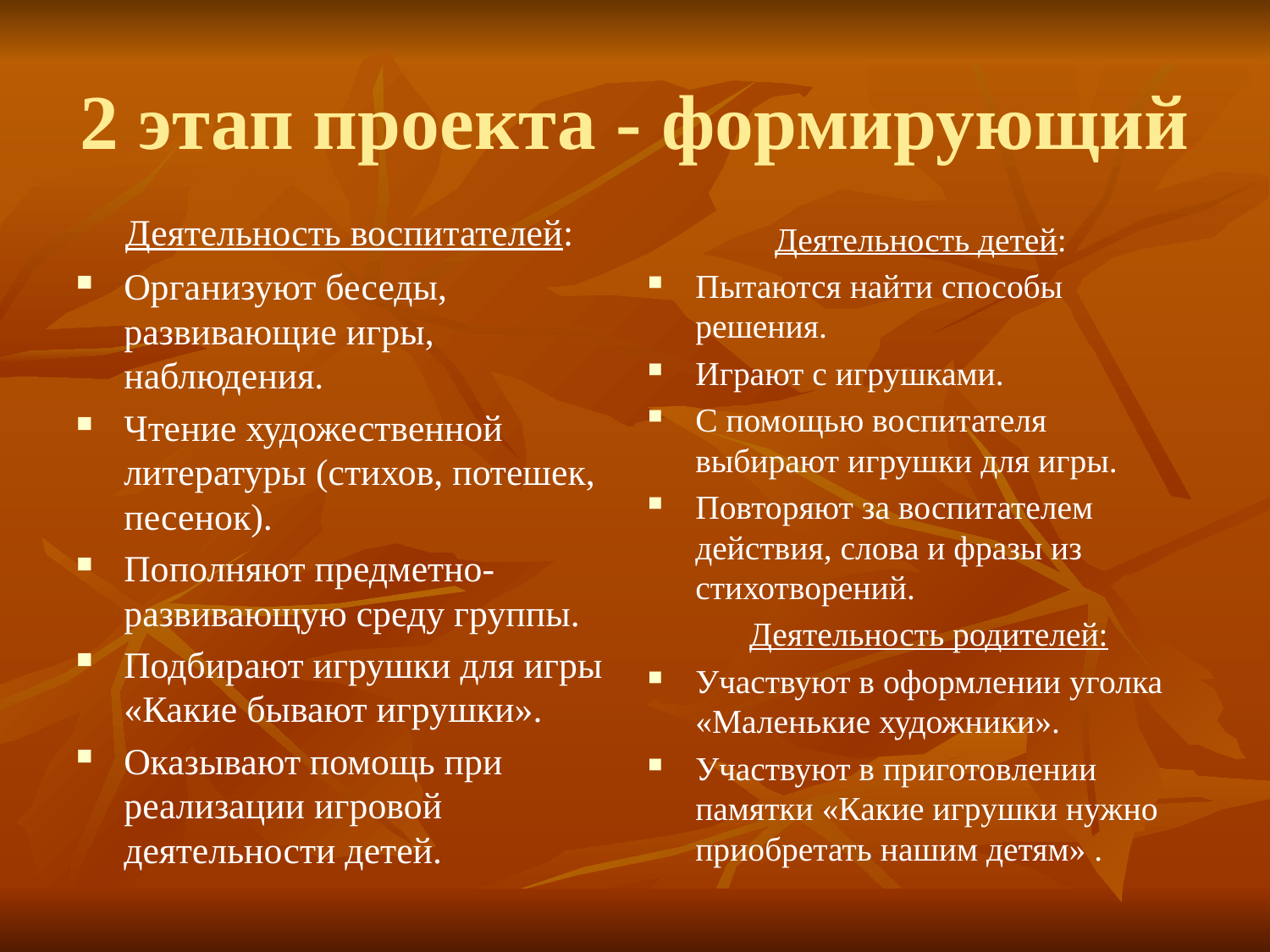

# 2 этап проекта - формирующий
    Деятельность воспитателей:
Организуют беседы, развивающие игры, наблюдения.
Чтение художественной литературы (стихов, потешек, песенок).
Пополняют предметно-развивающую среду группы.
Подбирают игрушки для игры «Какие бывают игрушки».
Оказывают помощь при реализации игровой деятельности детей.

Деятельность детей:
Пытаются найти способы решения.
Играют с игрушками.
С помощью воспитателя выбирают игрушки для игры.
Повторяют за воспитателем действия, слова и фразы из стихотворений.
            Деятельность родителей:
Участвуют в оформлении уголка «Маленькие художники».
Участвуют в приготовлении памятки «Какие игрушки нужно приобретать нашим детям» .